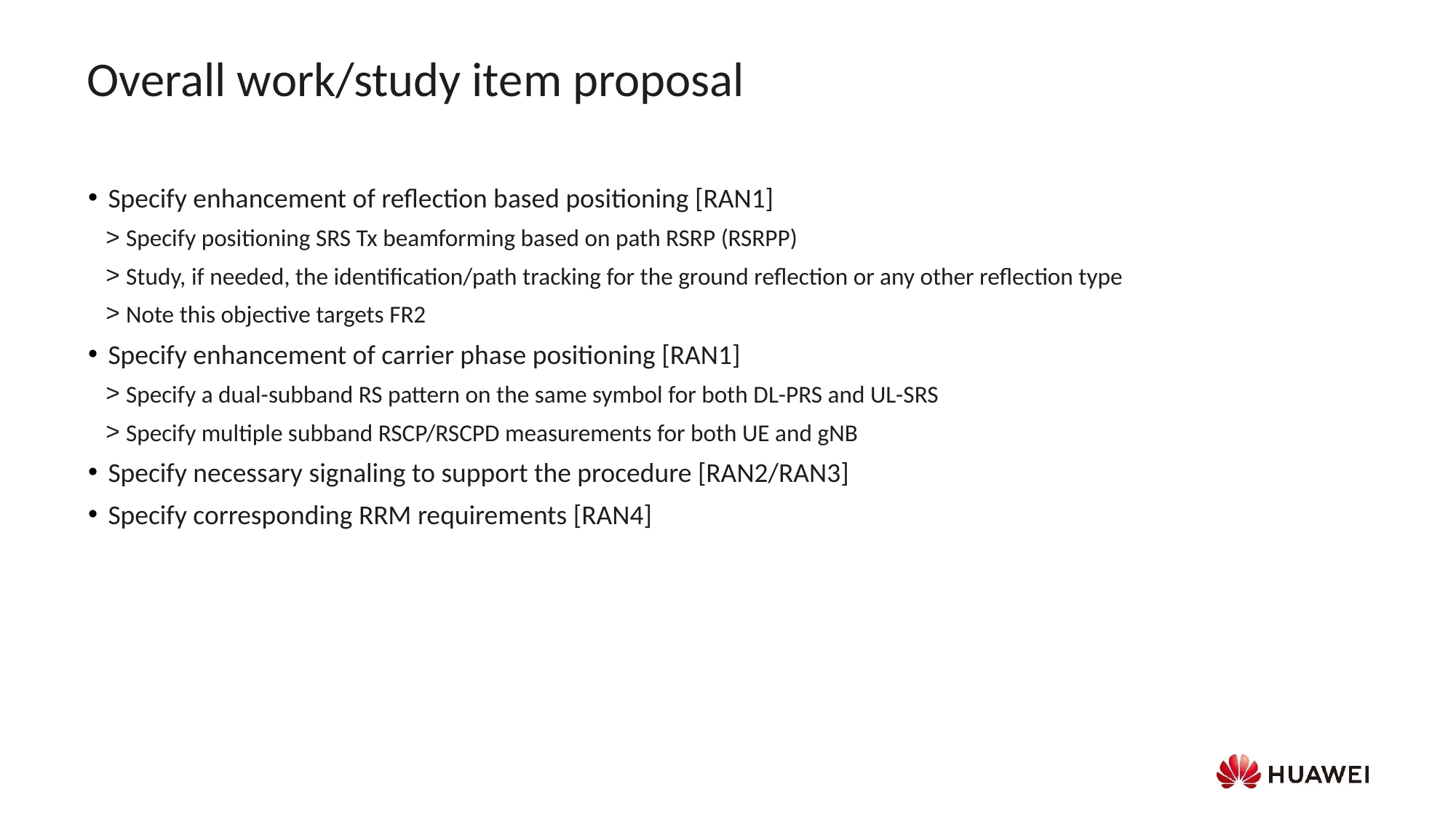

Overall work/study item proposal
Specify enhancement of reflection based positioning [RAN1]
Specify positioning SRS Tx beamforming based on path RSRP (RSRPP)
Study, if needed, the identification/path tracking for the ground reflection or any other reflection type
Note this objective targets FR2
Specify enhancement of carrier phase positioning [RAN1]
Specify a dual-subband RS pattern on the same symbol for both DL-PRS and UL-SRS
Specify multiple subband RSCP/RSCPD measurements for both UE and gNB
Specify necessary signaling to support the procedure [RAN2/RAN3]
Specify corresponding RRM requirements [RAN4]